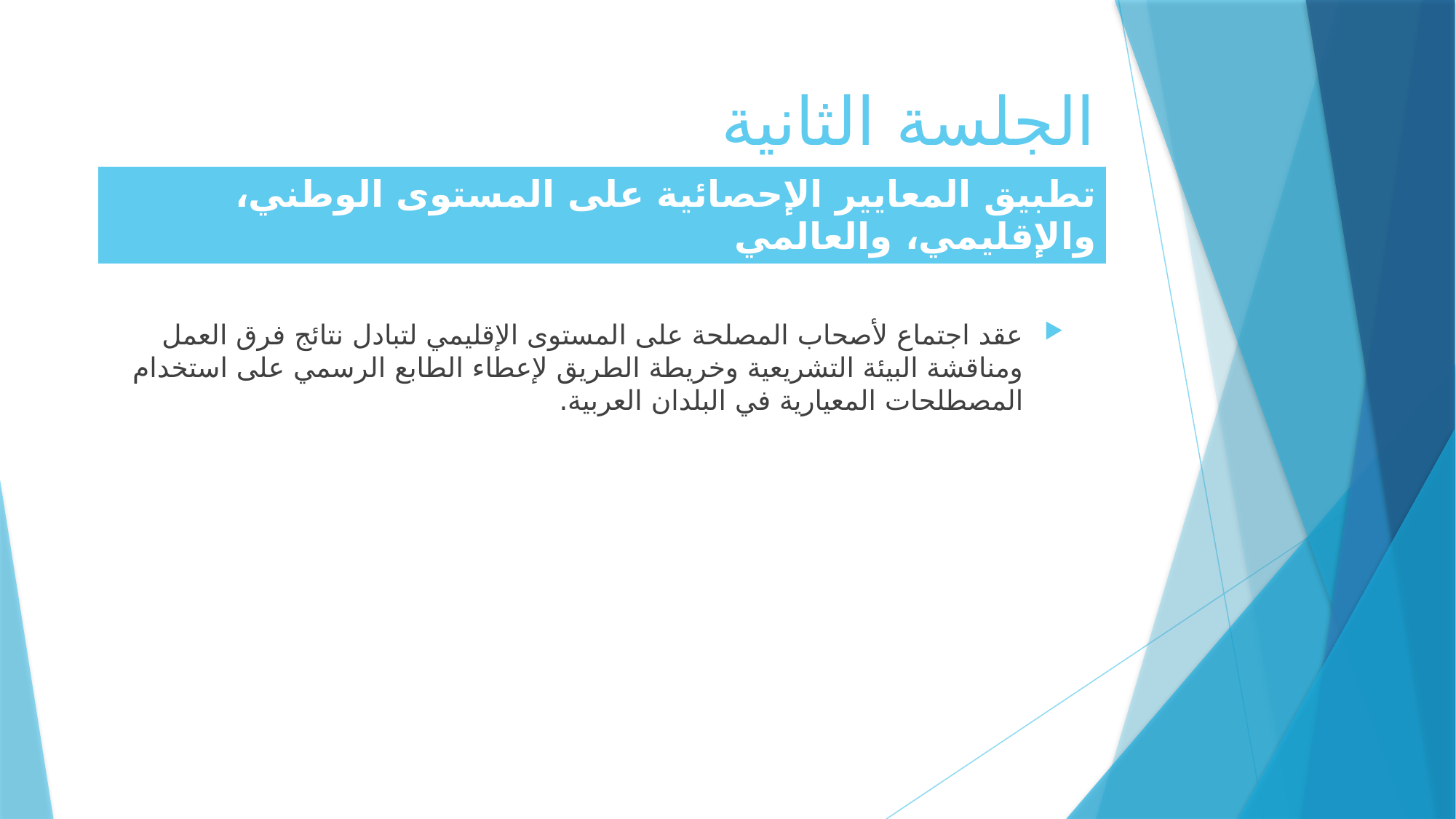

# الجلسة الثانية
| تطبيق المعايير الإحصائية على المستوى الوطني، والإقليمي، والعالمي |
| --- |
عقد اجتماع لأصحاب المصلحة على المستوى الإقليمي لتبادل نتائج فرق العمل ومناقشة البيئة التشريعية وخريطة الطريق لإعطاء الطابع الرسمي على استخدام المصطلحات المعيارية في البلدان العربية.